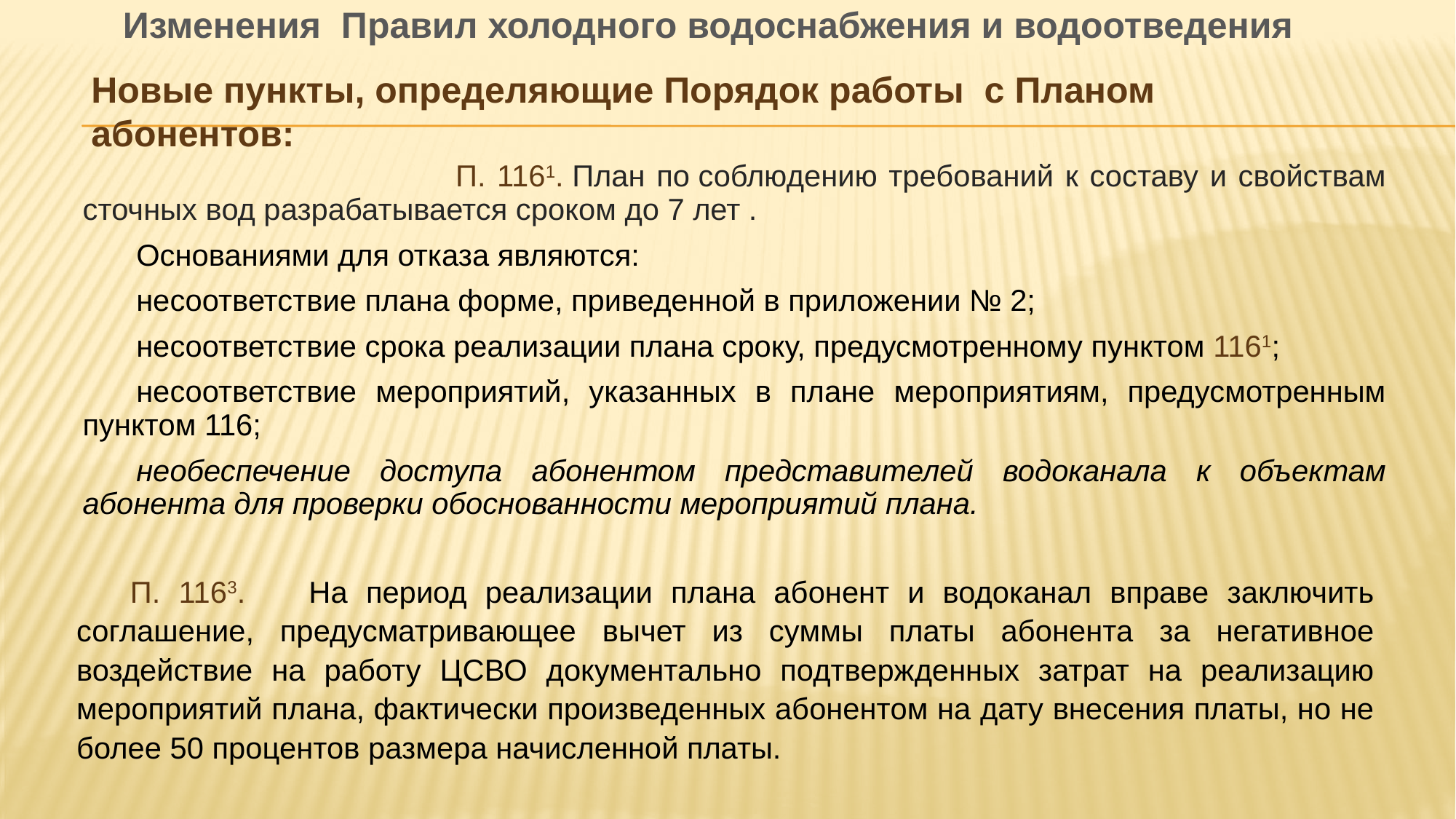

Изменения  Правил холодного водоснабжения и водоотведения
Новые пункты, определяющие Порядок работы  с Планом абонентов:
                            П. 1161. План по соблюдению требований к составу и свойствам сточных вод разрабатывается сроком до 7 лет .
Основаниями для отказа являются:
несоответствие плана форме, приведенной в приложении № 2;
несоответствие срока реализации плана сроку, предусмотренному пунктом 1161;
несоответствие мероприятий, указанных в плане мероприятиям, предусмотренным пунктом 116;
необеспечение доступа абонентом представителей водоканала к объектам абонента для проверки обоснованности мероприятий плана.
П. 1163.    На период реализации плана абонент и водоканал вправе заключить соглашение, предусматривающее вычет из суммы платы абонента за негативное воздействие на работу ЦСВО документально подтвержденных затрат на реализацию мероприятий плана, фактически произведенных абонентом на дату внесения платы, но не более 50 процентов размера начисленной платы.